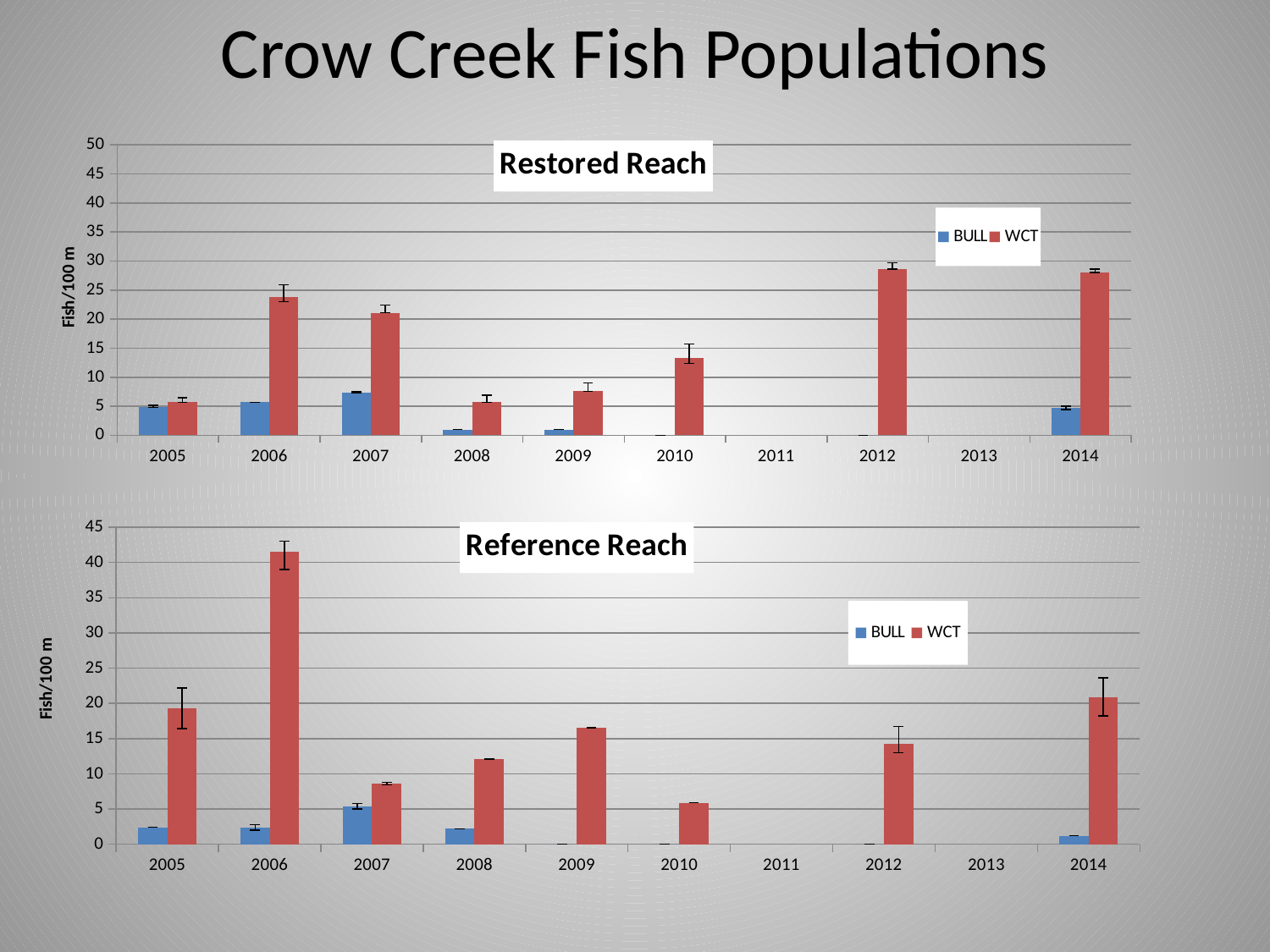

# Crow Creek Fish Populations

### Chart: Restored Reach

| Category |  |  |
|---|---|---|
| 2005 | 4.8 | 5.7 |
| 2006 | 5.7 | 23.8 |
| 2007 | 7.3 | 21.1 |
| 2008 | 1.0 | 5.7 |
| 2009 | 1.0 | 7.6 |
| 2010 | 0.0 | 13.3 |
| 2011 | None | None |
| 2012 | 0.0 | 28.6 |
| 2013 | None | None |
| 2014 | 4.7 | 28.0 |

### Chart: Reference Reach

| Category |  |  |
|---|---|---|
| 2005 | 2.4 | 19.3 |
| 2006 | 2.4 | 41.5 |
| 2007 | 5.4 | 8.6 |
| 2008 | 2.2 | 12.1 |
| 2009 | 0.0 | 16.5 |
| 2010 | 0.0 | 5.9 |
| 2011 | None | None |
| 2012 | 0.0 | 14.3 |
| 2013 | None | None |
| 2014 | 1.2 | 20.9 |